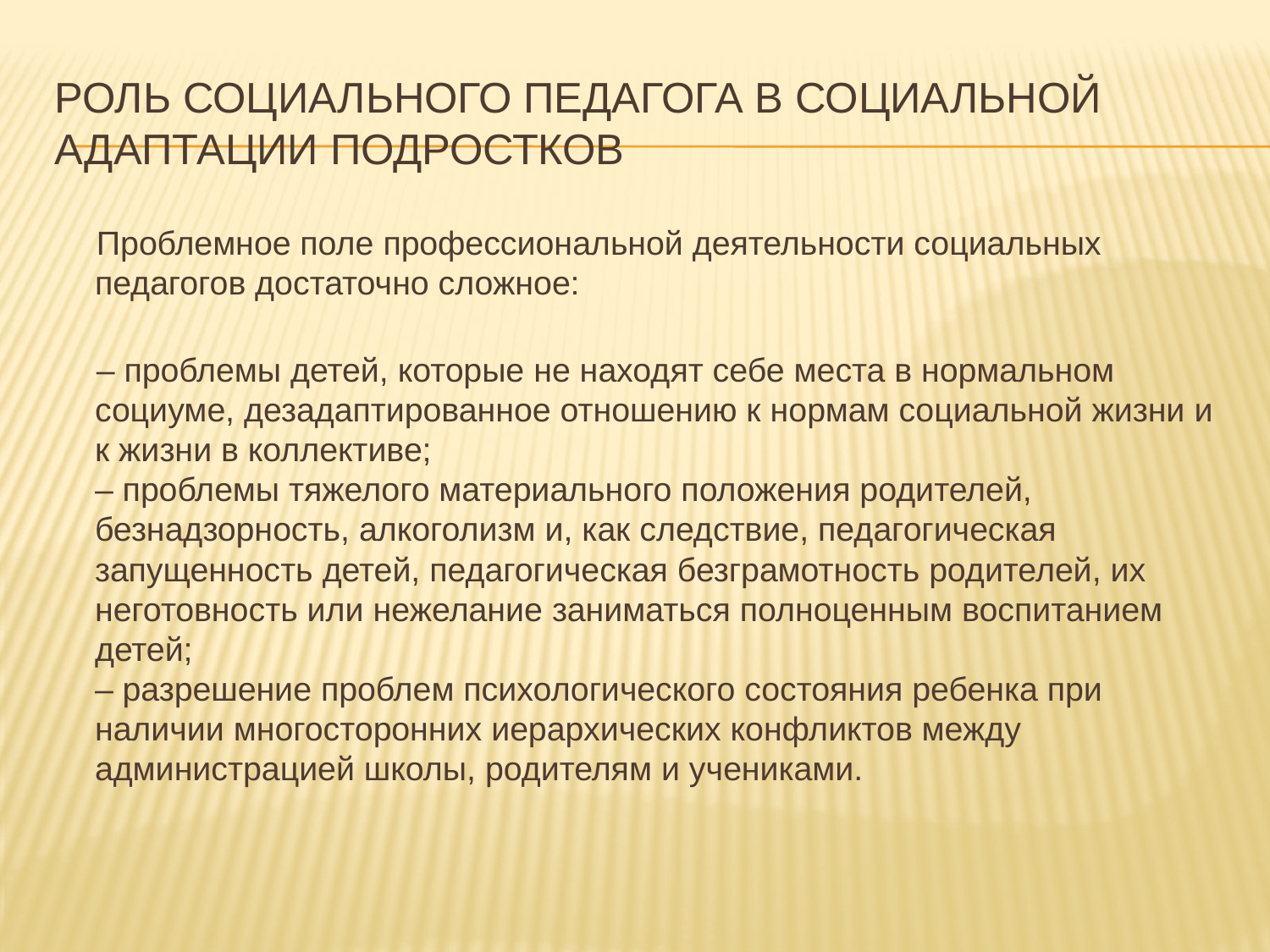

# Роль социального педагога в социальной адаптации подростков
Проблемное поле профессиональной деятельности социальных педагогов достаточно сложное:
– проблемы детей, которые не находят себе места в нормальном социуме, дезадаптированное отношению к нормам социальной жизни и к жизни в коллективе;
– проблемы тяжелого материального положения родителей, безнадзорность, алкоголизм и, как следствие, педагогическая запущенность детей, педагогическая безграмотность родителей, их неготовность или нежелание заниматься полноценным воспитанием детей;
– разрешение проблем психологического состояния ребенка при наличии многосторонних иерархических конфликтов между администрацией школы, родителям и учениками.